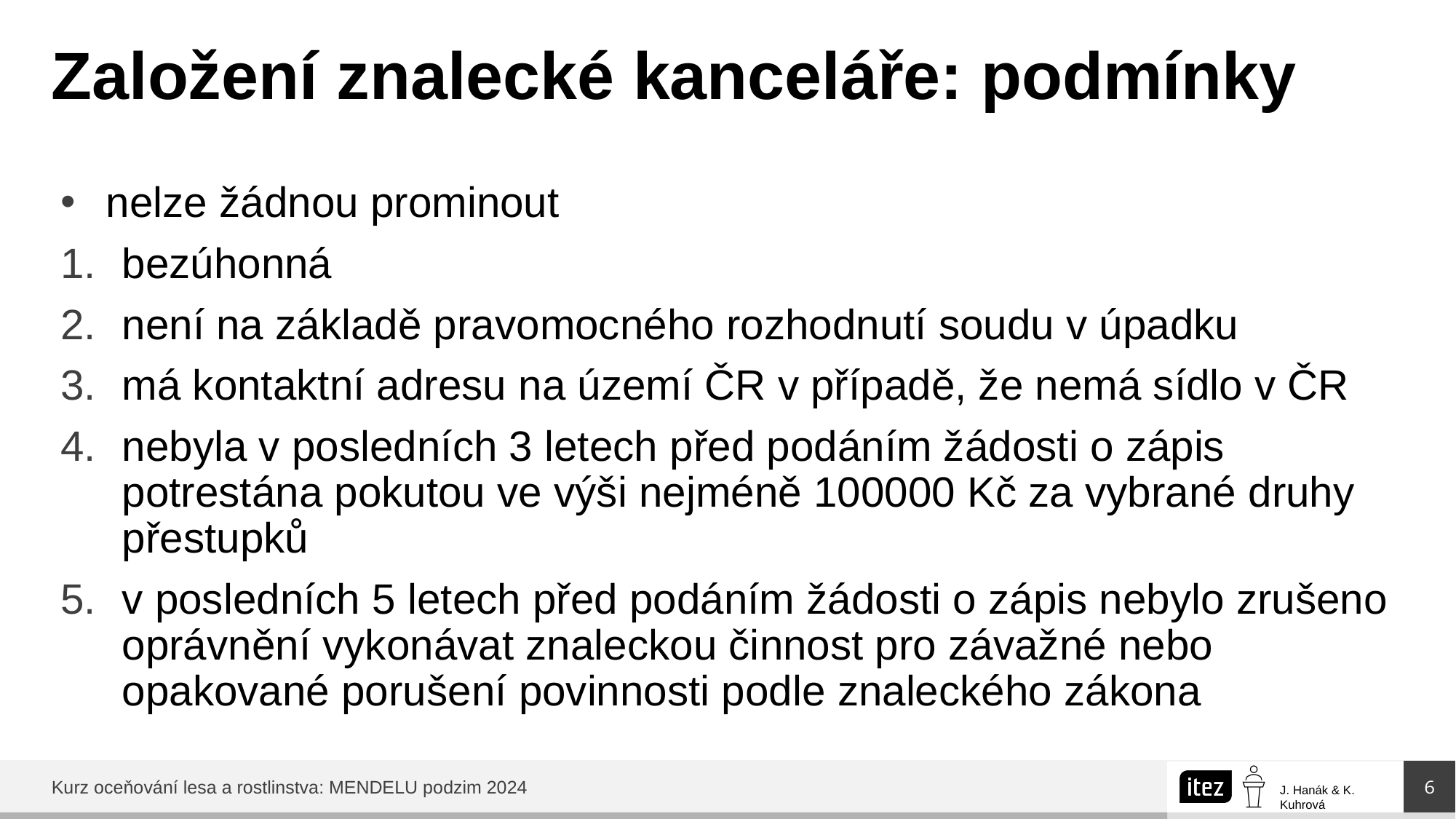

# Založení znalecké kanceláře: podmínky

nelze žádnou prominout
bezúhonná
není na základě pravomocného rozhodnutí soudu v úpadku
má kontaktní adresu na území ČR v případě, že nemá sídlo v ČR
nebyla v posledních 3 letech před podáním žádosti o zápis potrestána pokutou ve výši nejméně 100000 Kč za vybrané druhy přestupků
v posledních 5 letech před podáním žádosti o zápis nebylo zrušeno oprávnění vykonávat znaleckou činnost pro závažné nebo opakované porušení povinnosti podle znaleckého zákona
6
Kurz oceňování lesa a rostlinstva: MENDELU podzim 2024